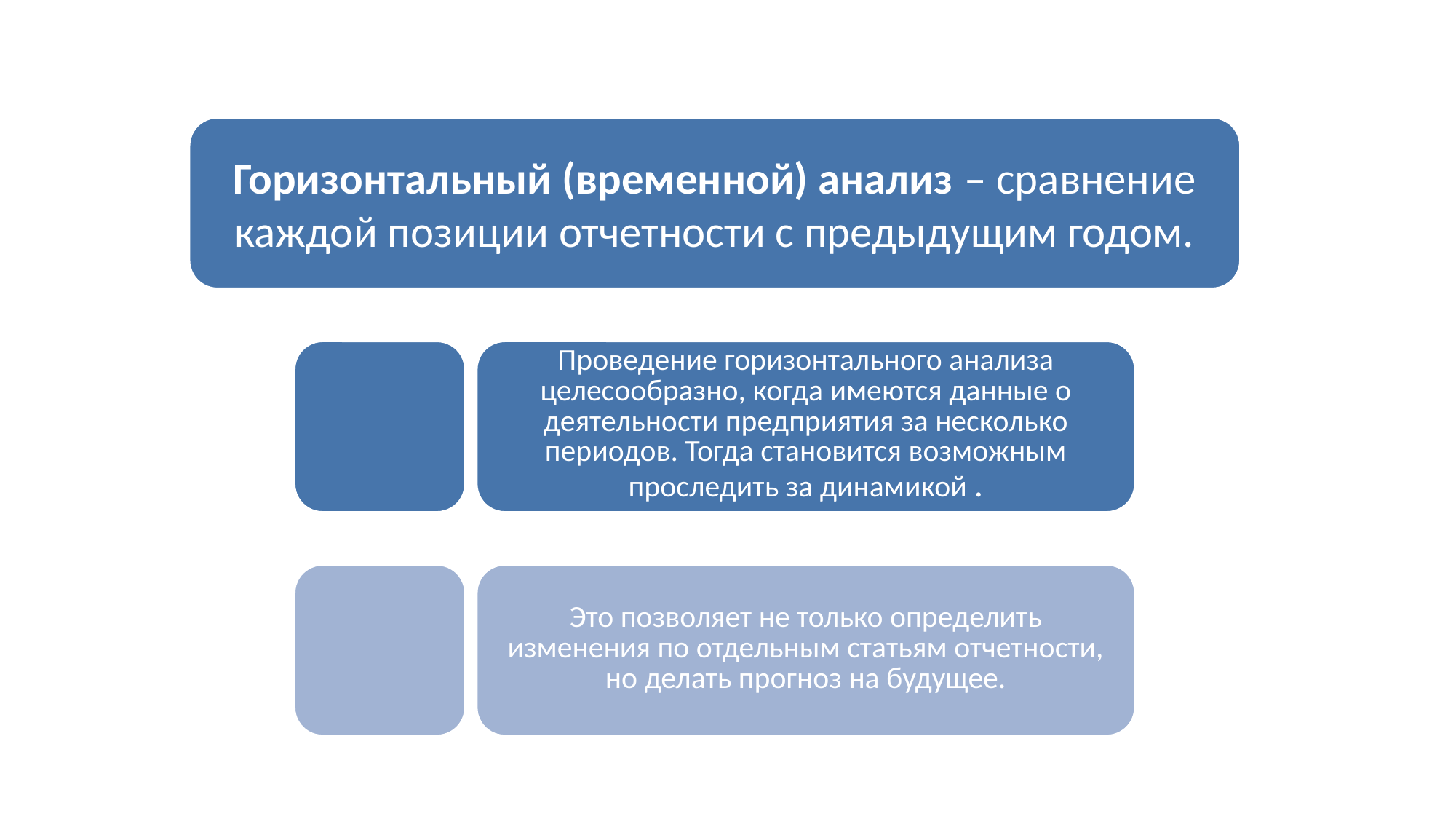

Горизонтальный (временной) анализ – сравнение каждой позиции отчетности с предыдущим годом.
Проведение горизонтального анализа целесообразно, когда имеются данные о деятельности предприятия за несколько периодов. Тогда становится возможным проследить за динамикой .
Это позволяет не только определить изменения по отдельным статьям отчетности, но делать прогноз на будущее.